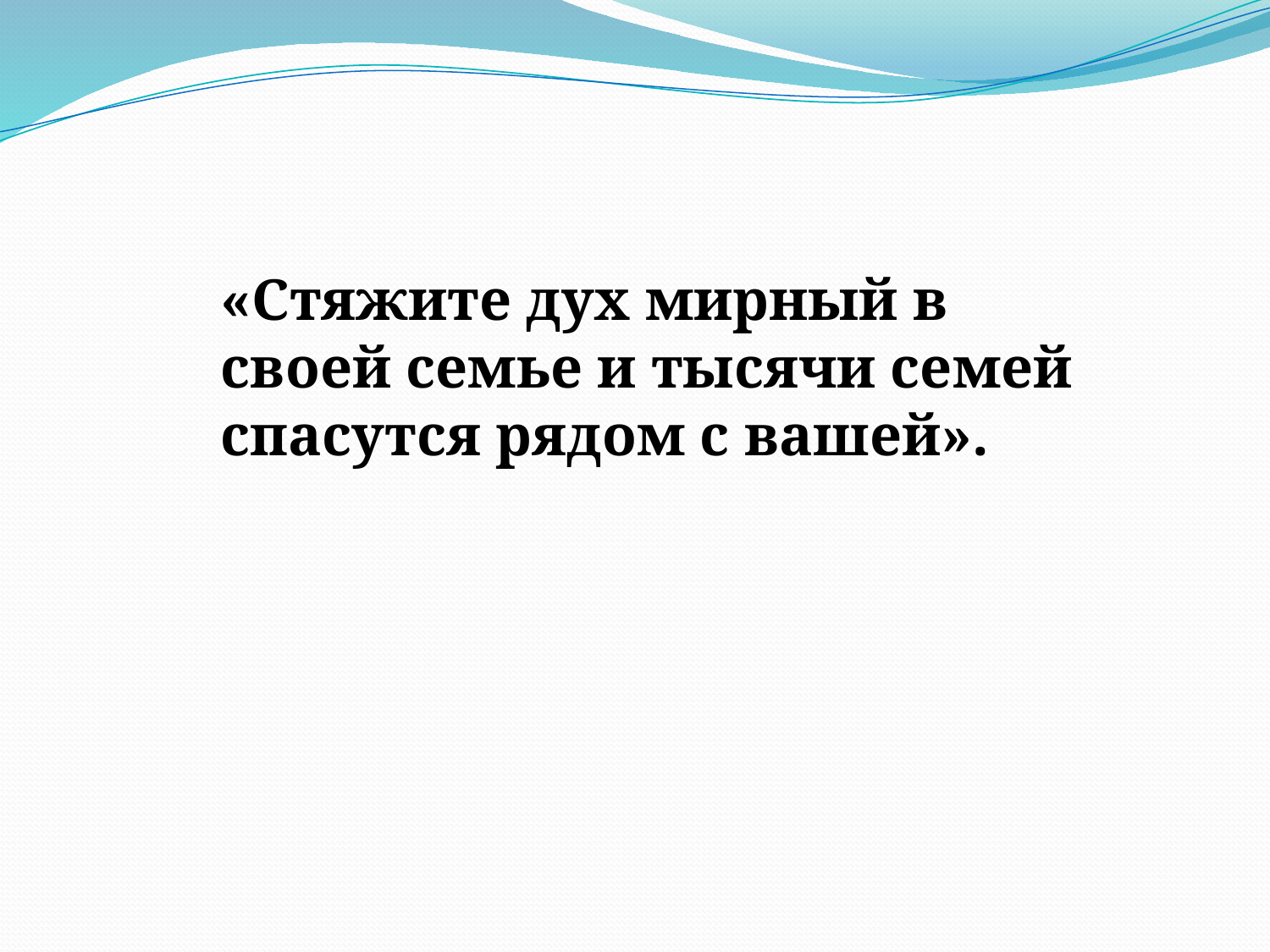

«Стяжите дух мирный в своей семье и тысячи семей спасутся рядом с вашей».